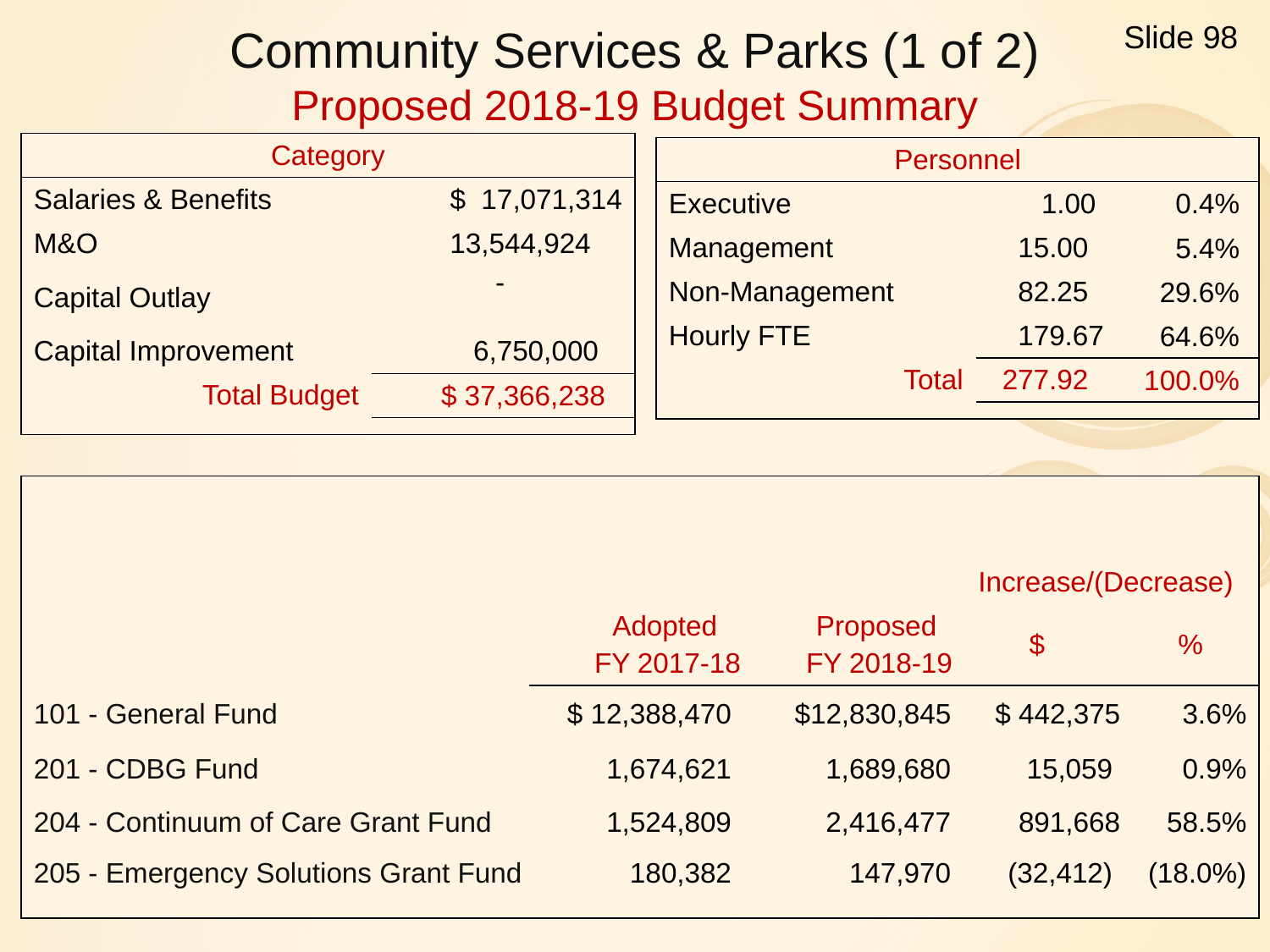

Slide 98
# Community Services & Parks (1 of 2) Proposed 2018-19 Budget Summary
| Category |  |
| --- | --- |
| Salaries & Benefits | $ 17,071,314 |
| M&O | 13,544,924 |
| Capital Outlay | - |
| Capital Improvement | 6,750,000 |
| Total Budget | $ 37,366,238 |
|  |  |
| Personnel |  |  |
| --- | --- | --- |
| Executive | 1.00 | 0.4% |
| Management | 15.00 | 5.4% |
| Non-Management | 82.25 | 29.6% |
| Hourly FTE | 179.67 | 64.6% |
| Total | 277.92 | 100.0% |
|  |  |  |
|  | Adopted FY 2017-18 | Proposed FY 2018-19 | Increase/(Decrease) |  |
| --- | --- | --- | --- | --- |
|  |  |  |  |  |
|  |  |  | $ | % |
| 101 - General Fund | $ 12,388,470 | $12,830,845 | $ 442,375 | 3.6% |
| 201 - CDBG Fund | 1,674,621 | 1,689,680 | 15,059 | 0.9% |
| 204 - Continuum of Care Grant Fund | 1,524,809 | 2,416,477 | 891,668 | 58.5% |
| 205 - Emergency Solutions Grant Fund | 180,382 | 147,970 | (32,412) | (18.0%) |
|  |  |  |  |  |